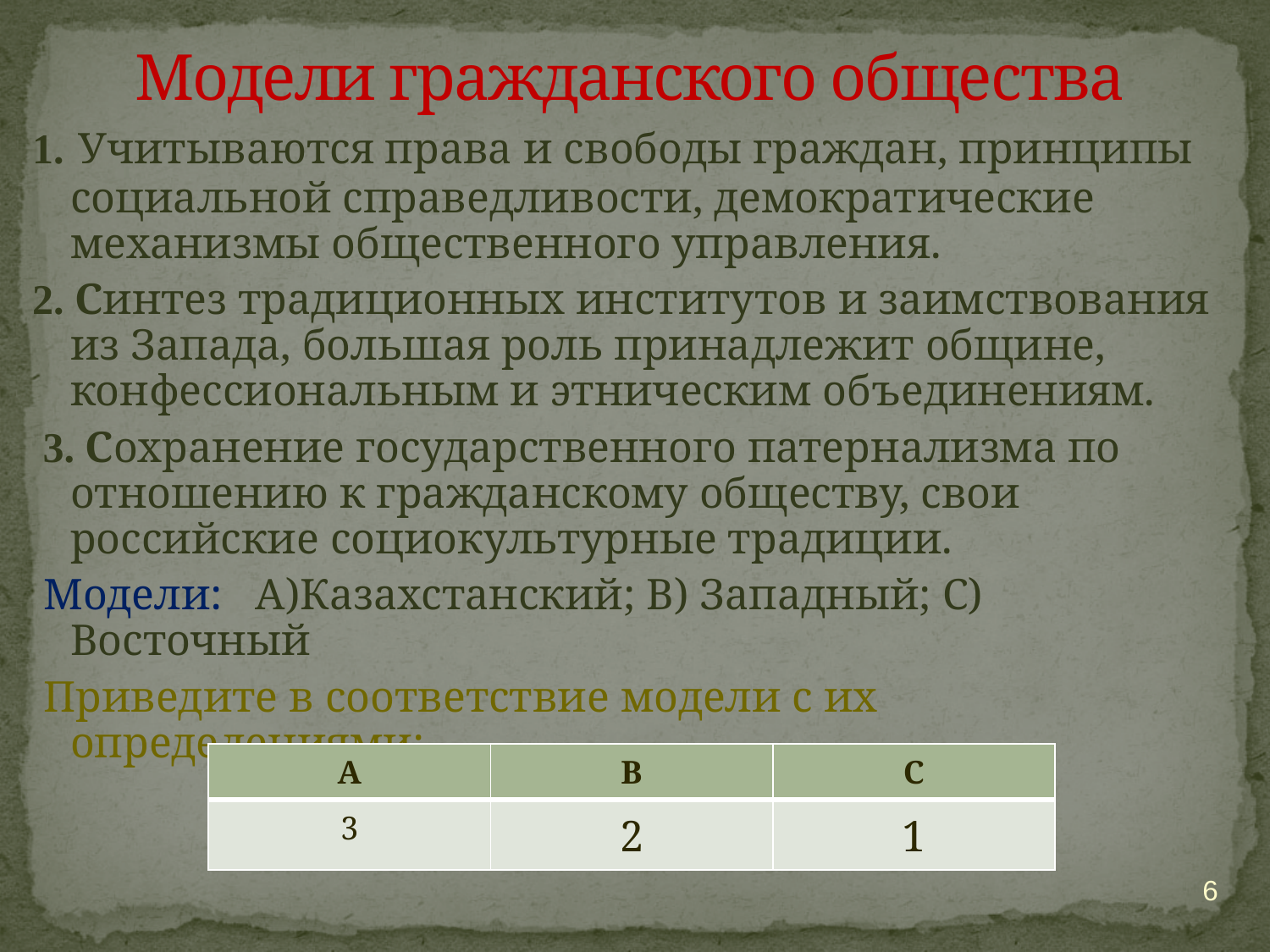

# Модели гражданского общества
1. Учитываются права и свободы граждан, принципы социальной справедливости, демократические механизмы общественного управления.
2. Синтез традиционных институтов и заимствования из Запада, большая роль принадлежит общине, конфессиональным и этническим объединениям.
 3. Сохранение государственного патернализма по отношению к гражданскому обществу, свои российские социокультурные традиции.
 Модели:   А)Казахстанский; В) Западный; С) Восточный
 Приведите в соответствие модели с их определениями:

| А | В | С |
| --- | --- | --- |
| 3 | 2 | 1 |
6